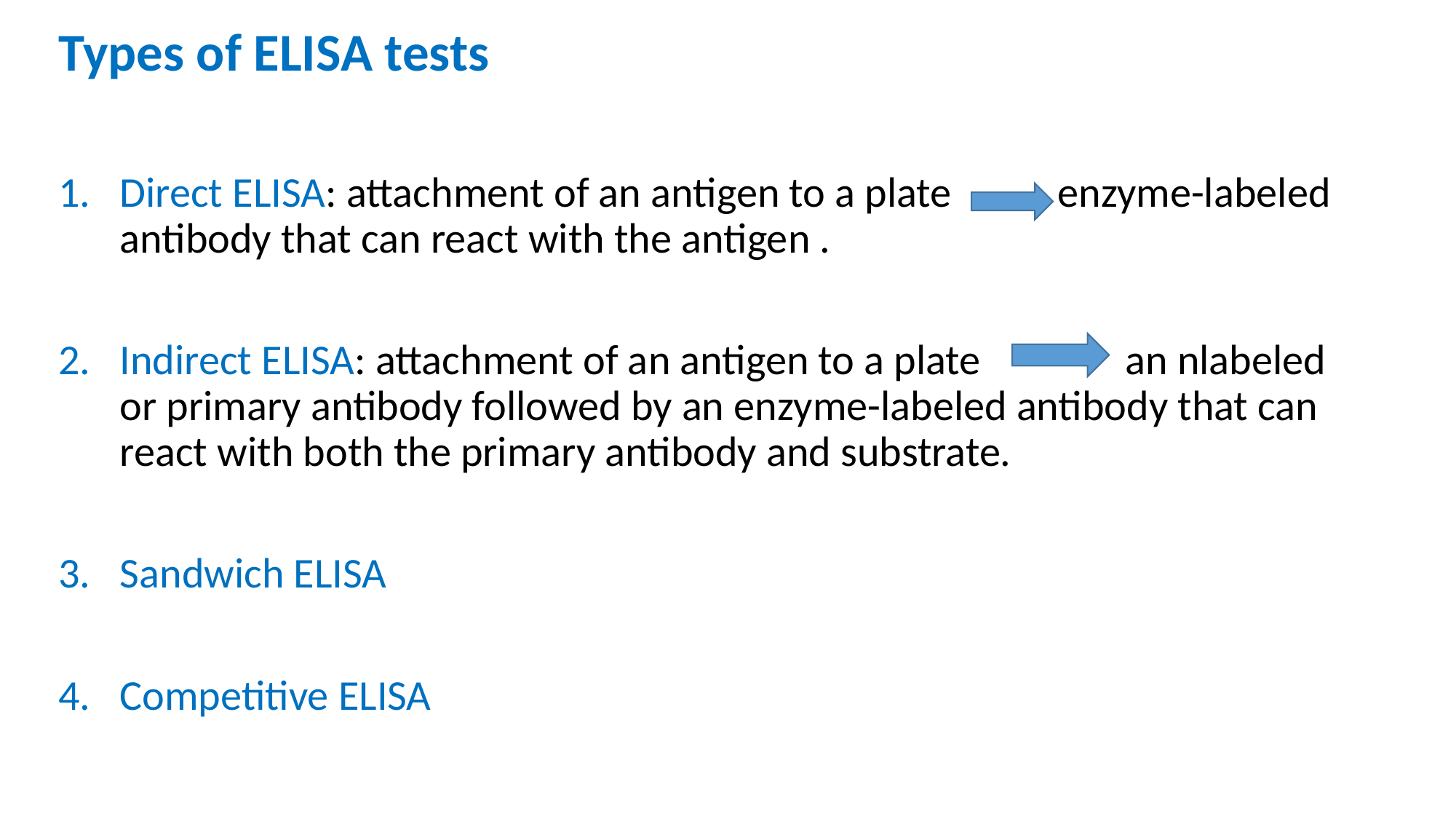

Types of ELISA tests

Direct ELISA: attachment of an antigen to a plate           enzyme-labeled antibody that can react with the antigen .

Indirect ELISA: attachment of an antigen to a plate               an nlabeled or primary antibody followed by an enzyme-labeled antibody that can react with both the primary antibody and substrate.

Sandwich ELISA

Competitive ELISA